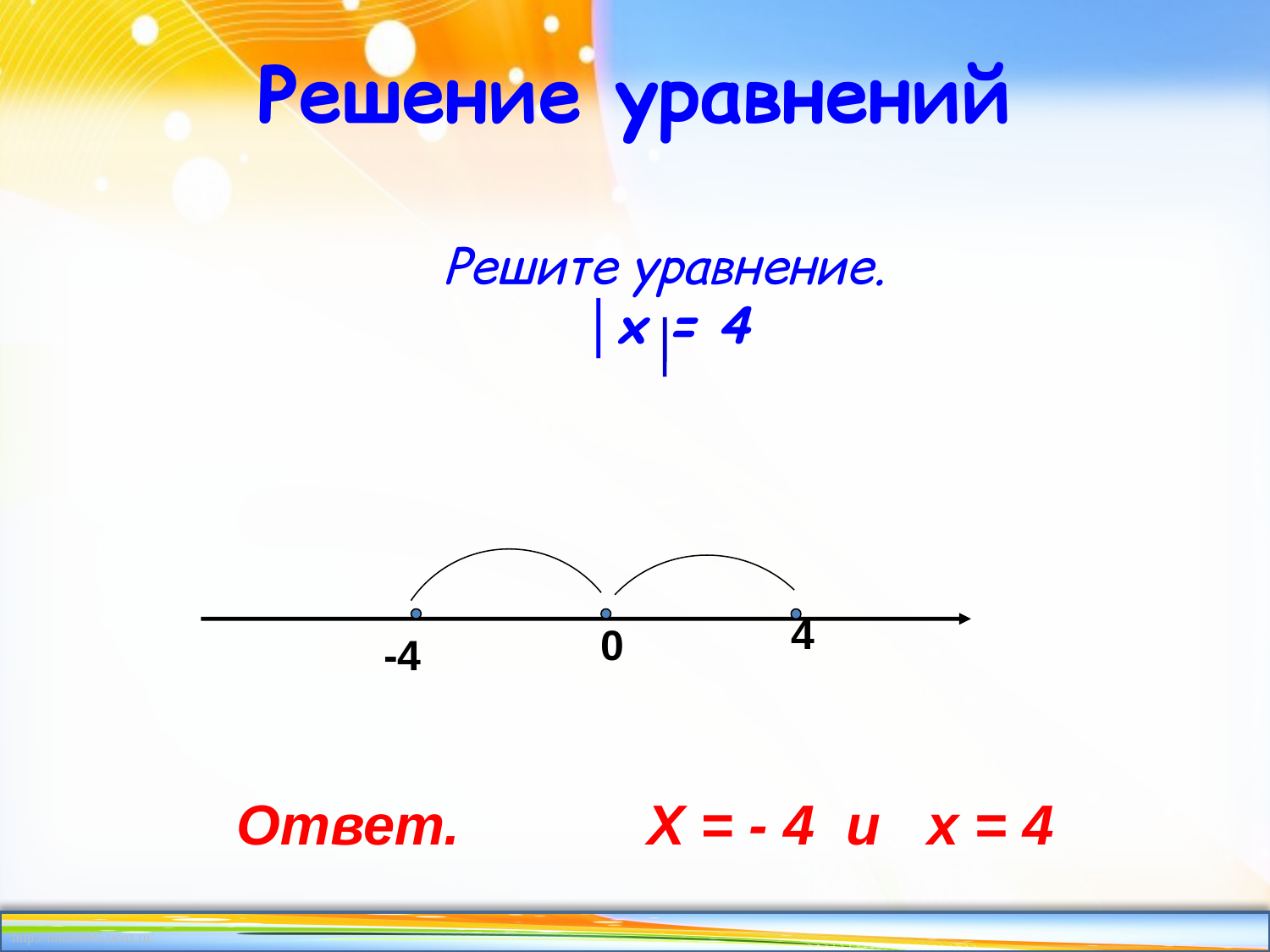

# Решение уравнений

Решите уравнение.
│х = 4

4

0

-4

 Ответ.            Х = - 4  и   х = 4